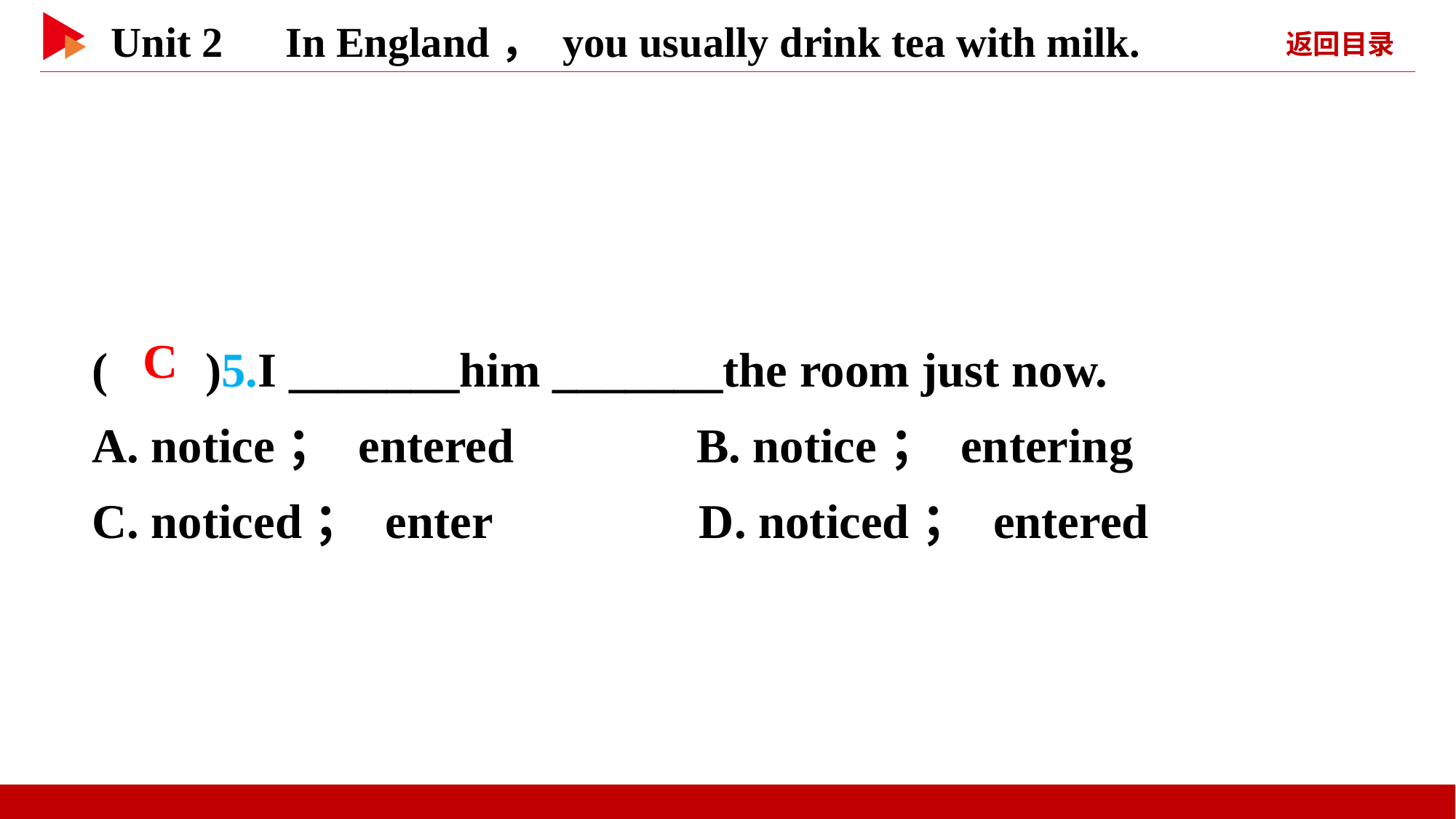

(        )5.I _______him _______the room just now.
A. notice； entered               B. notice； entering
C. noticed； enter                 D. noticed； entered
   C